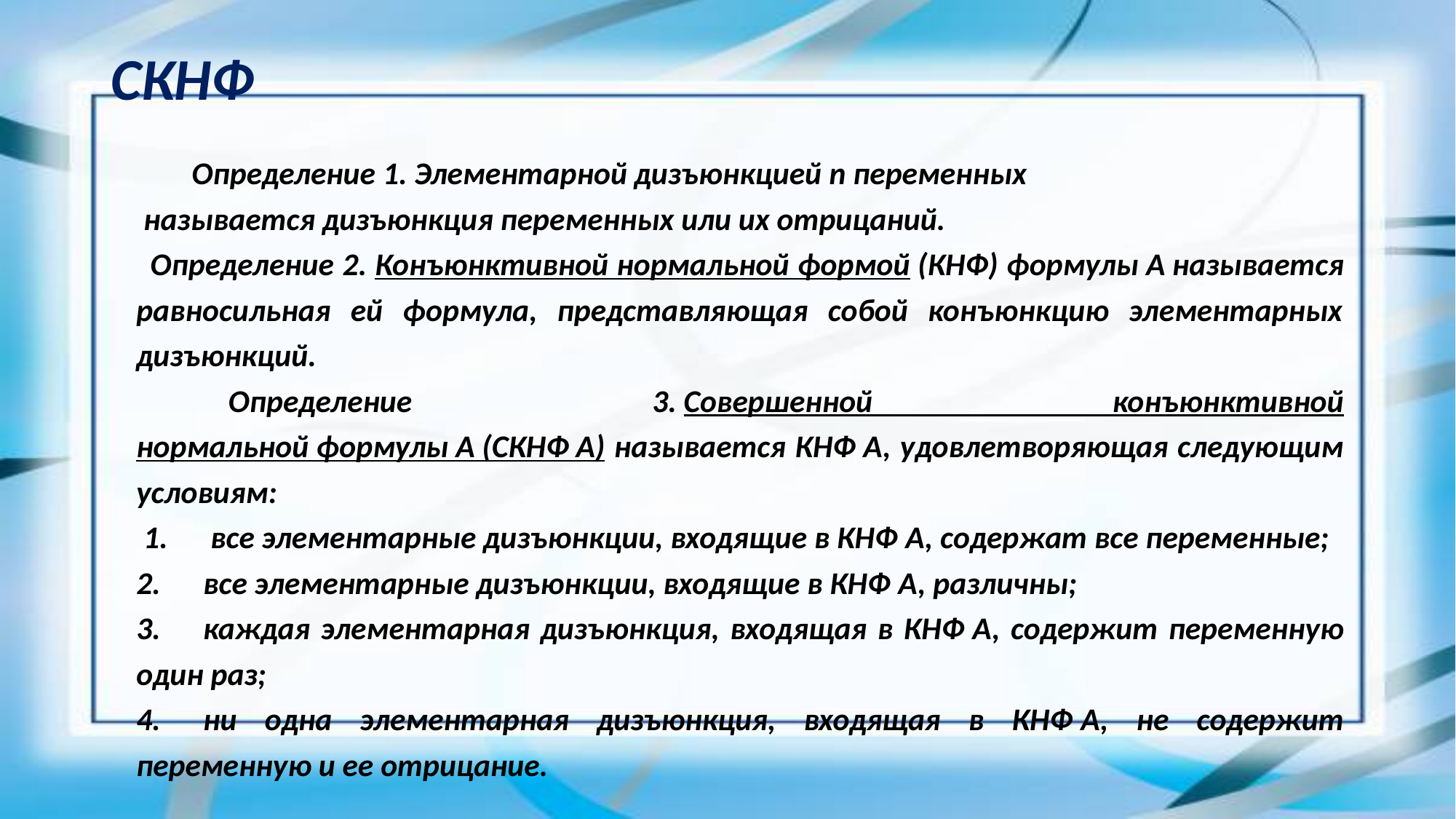

# СКНФ
         Определение 1. Элементарной дизъюнкцией n переменных
 называется дизъюнкция переменных или их отрицаний.
  Определение 2. Конъюнктивной нормальной формой (КНФ) формулы А называется равносильная ей формула, представляющая собой конъюнкцию элементарных дизъюнкций.
             Определение 3. Совершенной конъюнктивной нормальной формулы А (СКНФ А) называется КНФ А, удовлетворяющая следующим условиям:
 1.      все элементарные дизъюнкции, входящие в КНФ А, содержат все переменные;
2.      все элементарные дизъюнкции, входящие в КНФ А, различны;
3.      каждая элементарная дизъюнкция, входящая в КНФ А, содержит переменную один раз;
4.      ни одна элементарная дизъюнкция, входящая в КНФ А, не содержит переменную и ее отрицание.